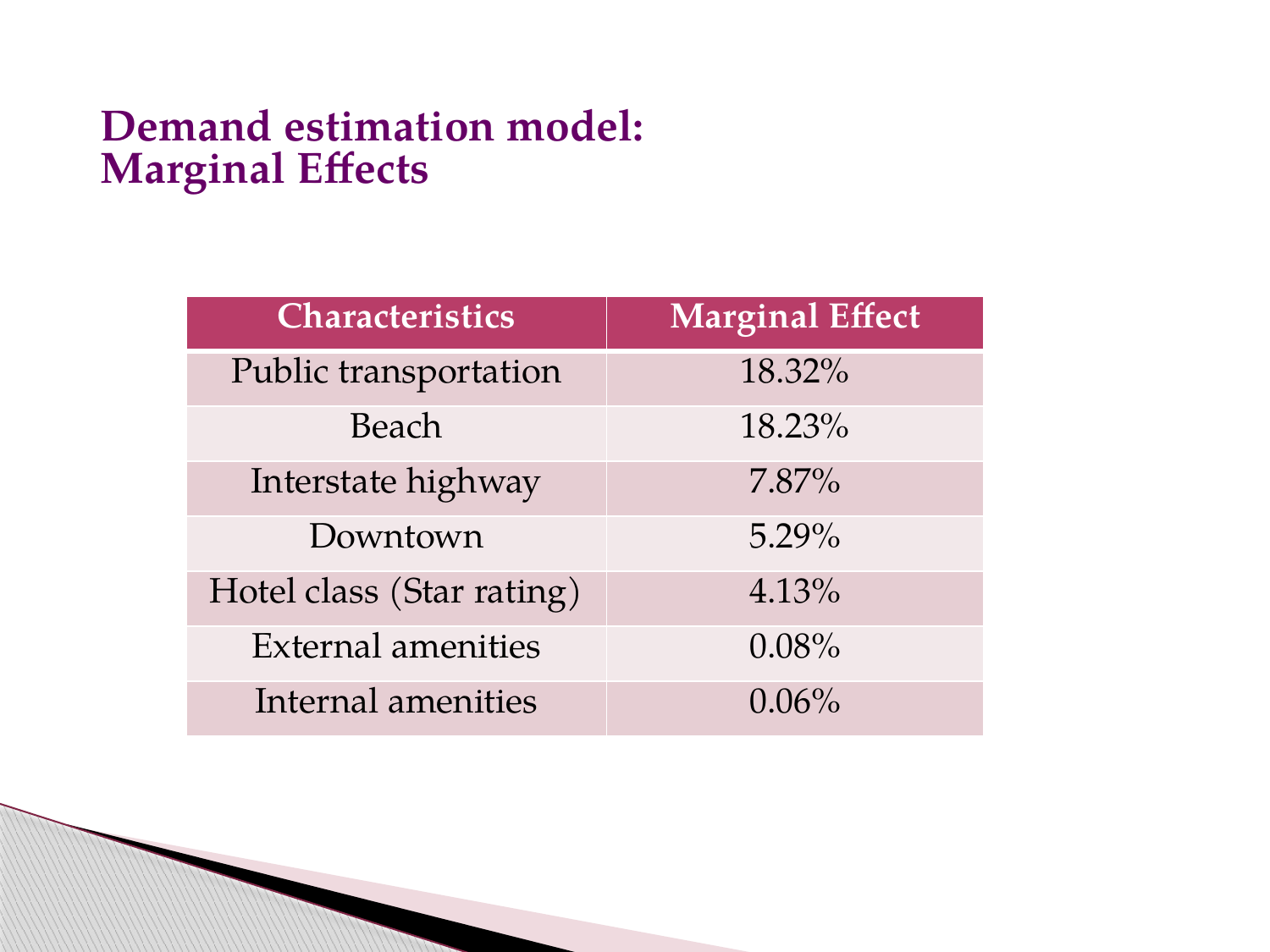

# Demand estimation model: Marginal Effects
| Characteristics | Marginal Effect |
| --- | --- |
| Public transportation | 18.32% |
| Beach | 18.23% |
| Interstate highway | 7.87% |
| Downtown | 5.29% |
| Hotel class (Star rating) | 4.13% |
| External amenities | 0.08% |
| Internal amenities | 0.06% |